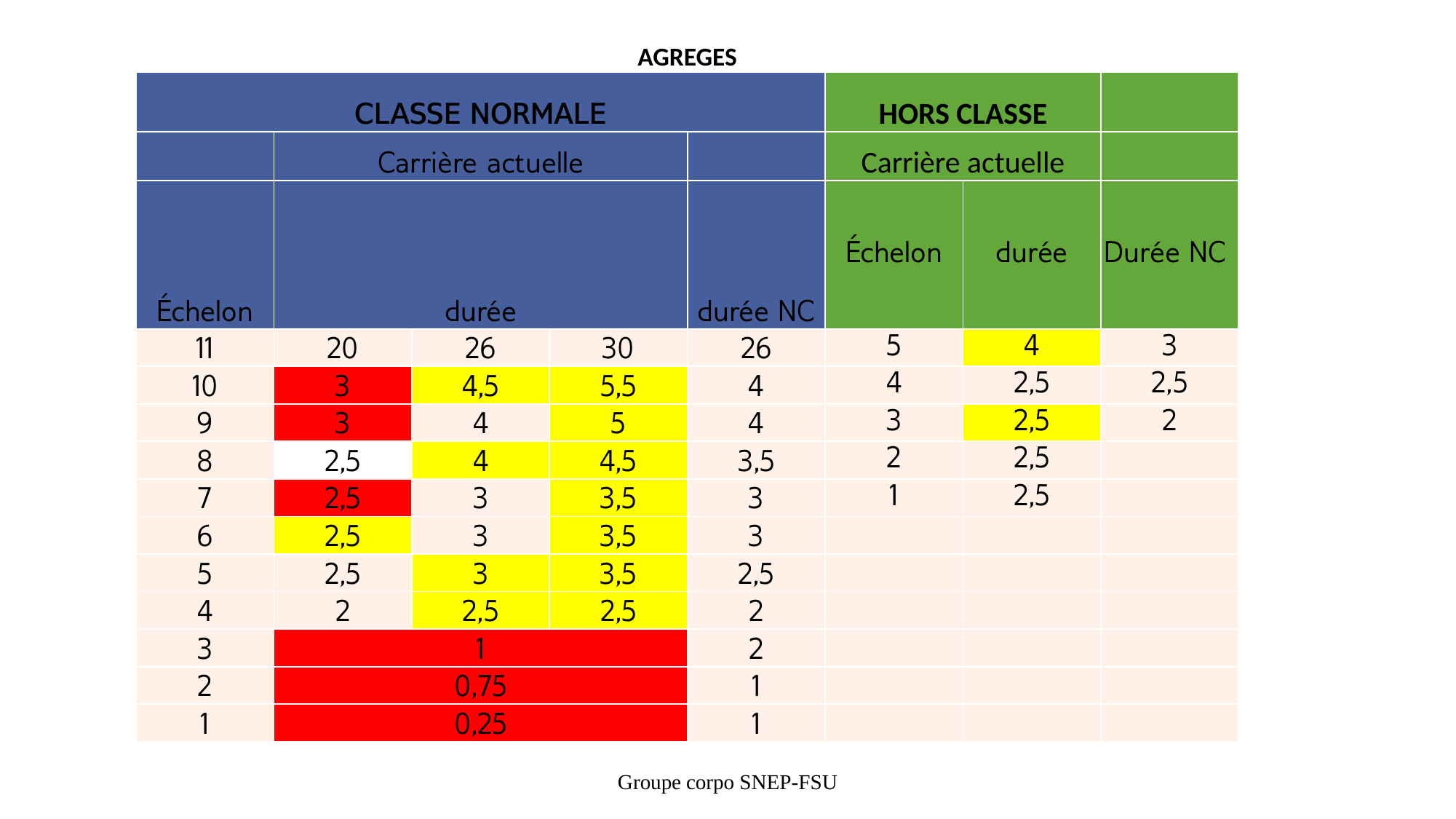

|  | AGREGES |  |  |  |  |  |  |
| --- | --- | --- | --- | --- | --- | --- | --- |
|  |  |  |  |  |  |  |  |
| CLASSE NORMALE |  |  |  |  | HORS CLASSE |  |  |
|  | Carrière actuelle |  |  |  | Carrière actuelle |  |  |
| Échelon | durée |  |  | durée NC | Échelon | durée | Durée NC |
| 11 | 20 | 26 | 30 | 26 | 5 | 4 | 3 |
| 10 | 3 | 4,5 | 5,5 | 4 | 4 | 2,5 | 2,5 |
| 9 | 3 | 4 | 5 | 4 | 3 | 2,5 | 2 |
| 8 | 2,5 | 4 | 4,5 | 3,5 | 2 | 2,5 |  |
| 7 | 2,5 | 3 | 3,5 | 3 | 1 | 2,5 |  |
| 6 | 2,5 | 3 | 3,5 | 3 |  |  |  |
| 5 | 2,5 | 3 | 3,5 | 2,5 |  |  |  |
| 4 | 2 | 2,5 | 2,5 | 2 |  |  |  |
| 3 | 1 |  |  | 2 |  |  |  |
| 2 | 0,75 |  |  | 1 |  |  |  |
| 1 | 0,25 |  |  | 1 |  |  |  |
Groupe corpo SNEP-FSU